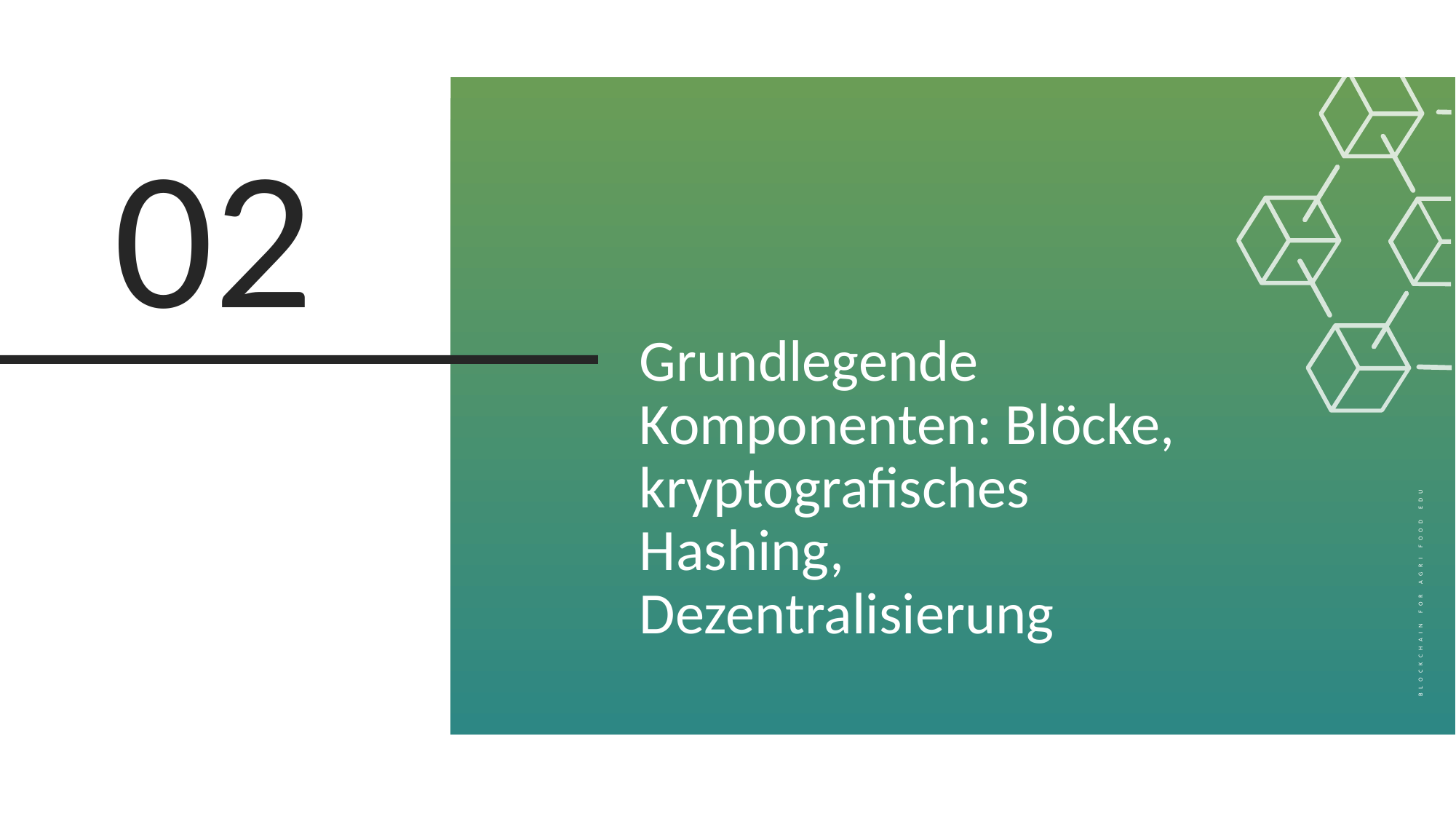

02
Grundlegende Komponenten: Blöcke, kryptografisches Hashing, Dezentralisierung